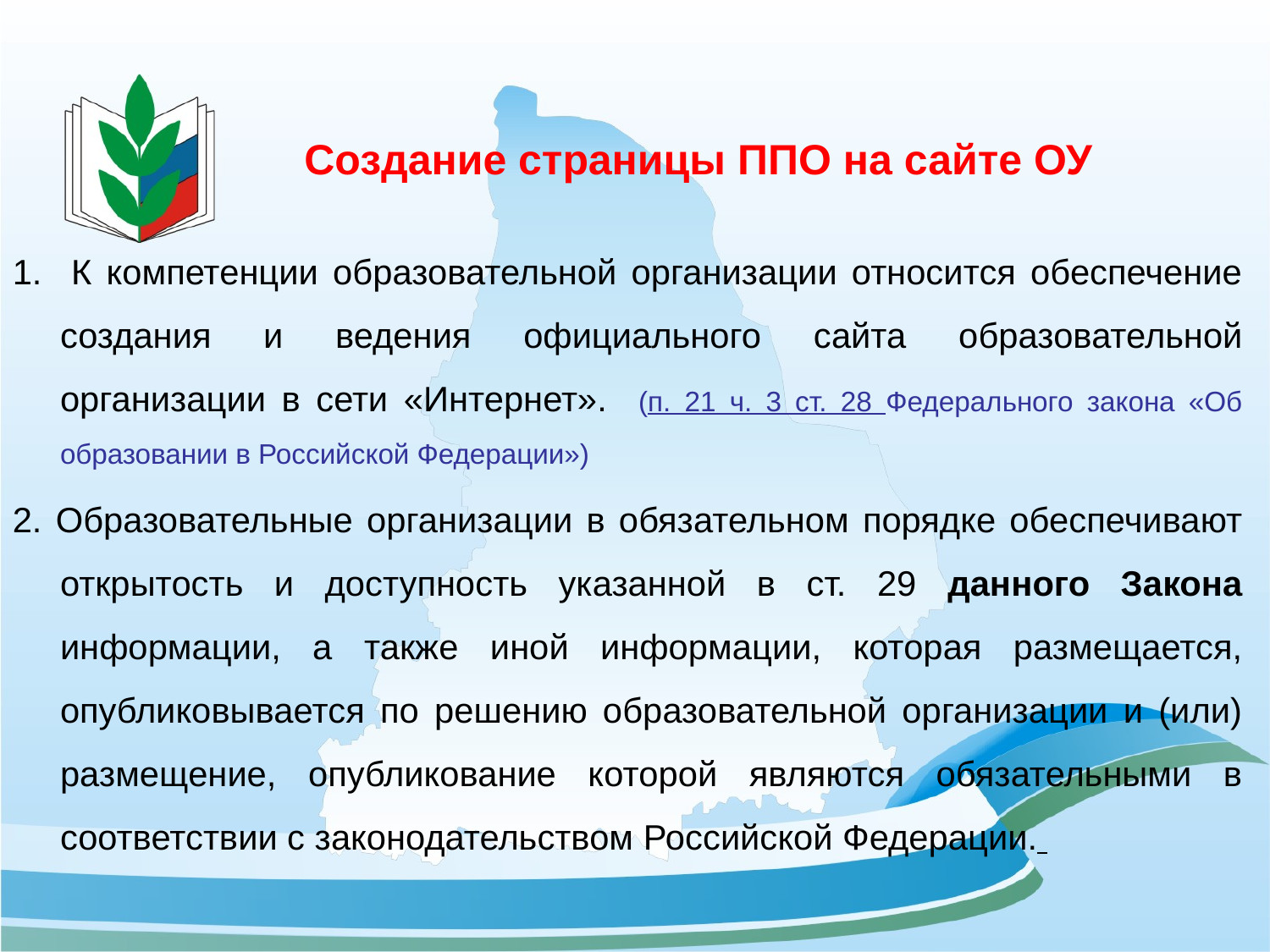

# Создание страницы ППО на сайте ОУ
1.  К компетенции образовательной организации относится обеспечение создания и ведения официального сайта образовательной организации в сети «Интернет».  (п. 21 ч. 3 ст. 28 Федерального закона «Об образовании в Российской Федерации»)
2. Образовательные организации в обязательном порядке обеспечивают открытость и доступность указанной в ст. 29 данного Закона информации, а также иной информации, которая размещается, опубликовывается по решению образовательной организации и (или) размещение, опубликование которой являются обязательными в соответствии с законодательством Российской Федерации.